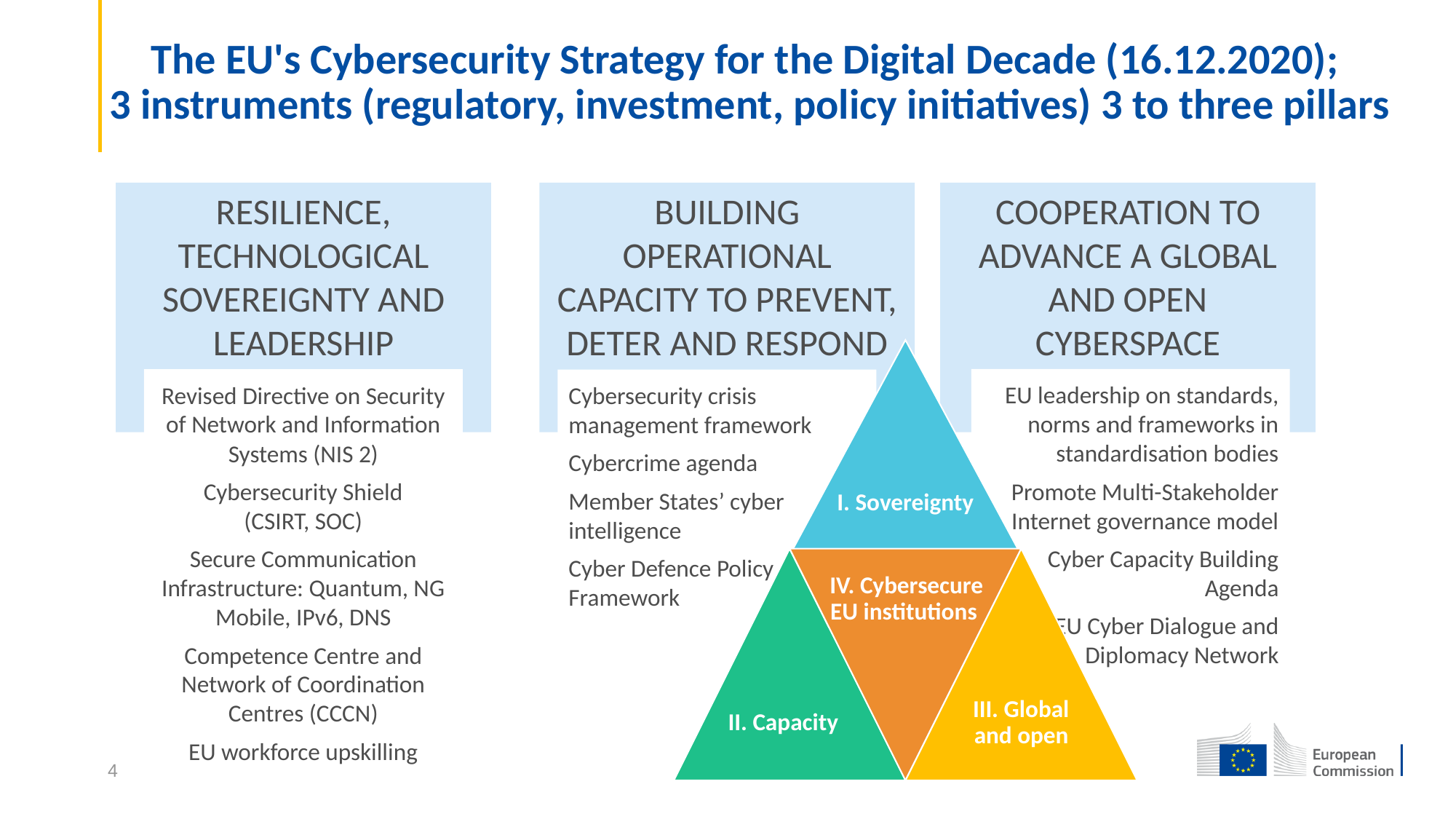

# The EU's Cybersecurity Strategy for the Digital Decade (16.12.2020); 3 instruments (regulatory, investment, policy initiatives) 3 to three pillars
RESILIENCE, TECHNOLOGICAL SOVEREIGNTY AND LEADERSHIP
BUILDING OPERATIONAL CAPACITY TO PREVENT, DETER AND RESPOND
COOPERATION TO ADVANCE A GLOBAL AND OPEN CYBERSPACE

I. Sovereignty
EU leadership on standards, norms and frameworks in standardisation bodies
Promote Multi-Stakeholder Internet governance model
Cyber Capacity Building Agenda
EU Cyber Dialogue and Diplomacy Network
Revised Directive on Security of Network and Information Systems (NIS 2)
Cybersecurity Shield
(CSIRT, SOC)
Secure Communication Infrastructure: Quantum, NG Mobile, IPv6, DNS
Competence Centre and Network of Coordination Centres (CCCN)
EU workforce upskilling
Cybersecurity crisis management framework
Cybercrime agenda
Member States’ cyber intelligence
Cyber Defence Policy Framework
IV. Cybersecure EU institutions

II. Capacity

III. Global and open
4